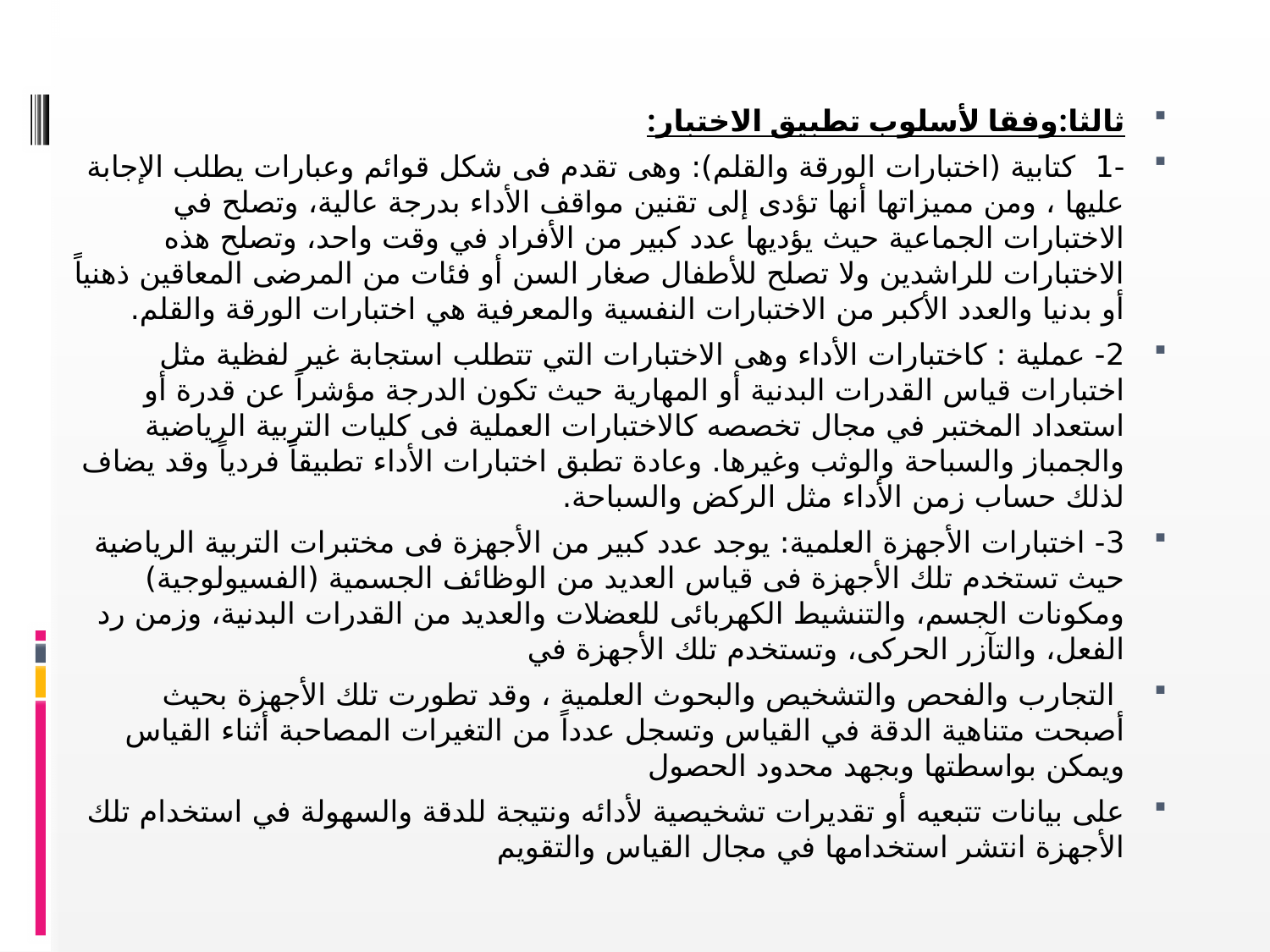

ثالثا:وفقا لأسلوب تطبيق الاختبار:
-1  كتابية (اختبارات الورقة والقلم): وهى تقدم فى شكل قوائم وعبارات يطلب الإجابة عليها ، ومن مميزاتها أنها تؤدى إلى تقنين مواقف الأداء بدرجة عالية، وتصلح في الاختبارات الجماعية حيث يؤديها عدد كبير من الأفراد في وقت واحد، وتصلح هذه الاختبارات للراشدين ولا تصلح للأطفال صغار السن أو فئات من المرضى المعاقين ذهنياً أو بدنيا والعدد الأكبر من الاختبارات النفسية والمعرفية هي اختبارات الورقة والقلم.
2- عملية : كاختبارات الأداء وهى الاختبارات التي تتطلب استجابة غير لفظية مثل اختبارات قياس القدرات البدنية أو المهارية حيث تكون الدرجة مؤشراً عن قدرة أو استعداد المختبر في مجال تخصصه كالاختبارات العملية فى كليات التربية الرياضية والجمباز والسباحة والوثب وغيرها. وعادة تطبق اختبارات الأداء تطبيقاً فردياً وقد يضاف لذلك حساب زمن الأداء مثل الركض والسباحة.
3- اختبارات الأجهزة العلمية: يوجد عدد كبير من الأجهزة فى مختبرات التربية الرياضية حيث تستخدم تلك الأجهزة فى قياس العديد من الوظائف الجسمية (الفسيولوجية) ومكونات الجسم، والتنشيط الكهربائى للعضلات والعديد من القدرات البدنية، وزمن رد الفعل، والتآزر الحركى، وتستخدم تلك الأجهزة في
 التجارب والفحص والتشخيص والبحوث العلمية ، وقد تطورت تلك الأجهزة بحيث أصبحت متناهية الدقة في القياس وتسجل عدداً من التغيرات المصاحبة أثناء القياس ويمكن بواسطتها وبجهد محدود الحصول
على بيانات تتبعيه أو تقديرات تشخيصية لأدائه ونتيجة للدقة والسهولة في استخدام تلك الأجهزة انتشر استخدامها في مجال القياس والتقويم